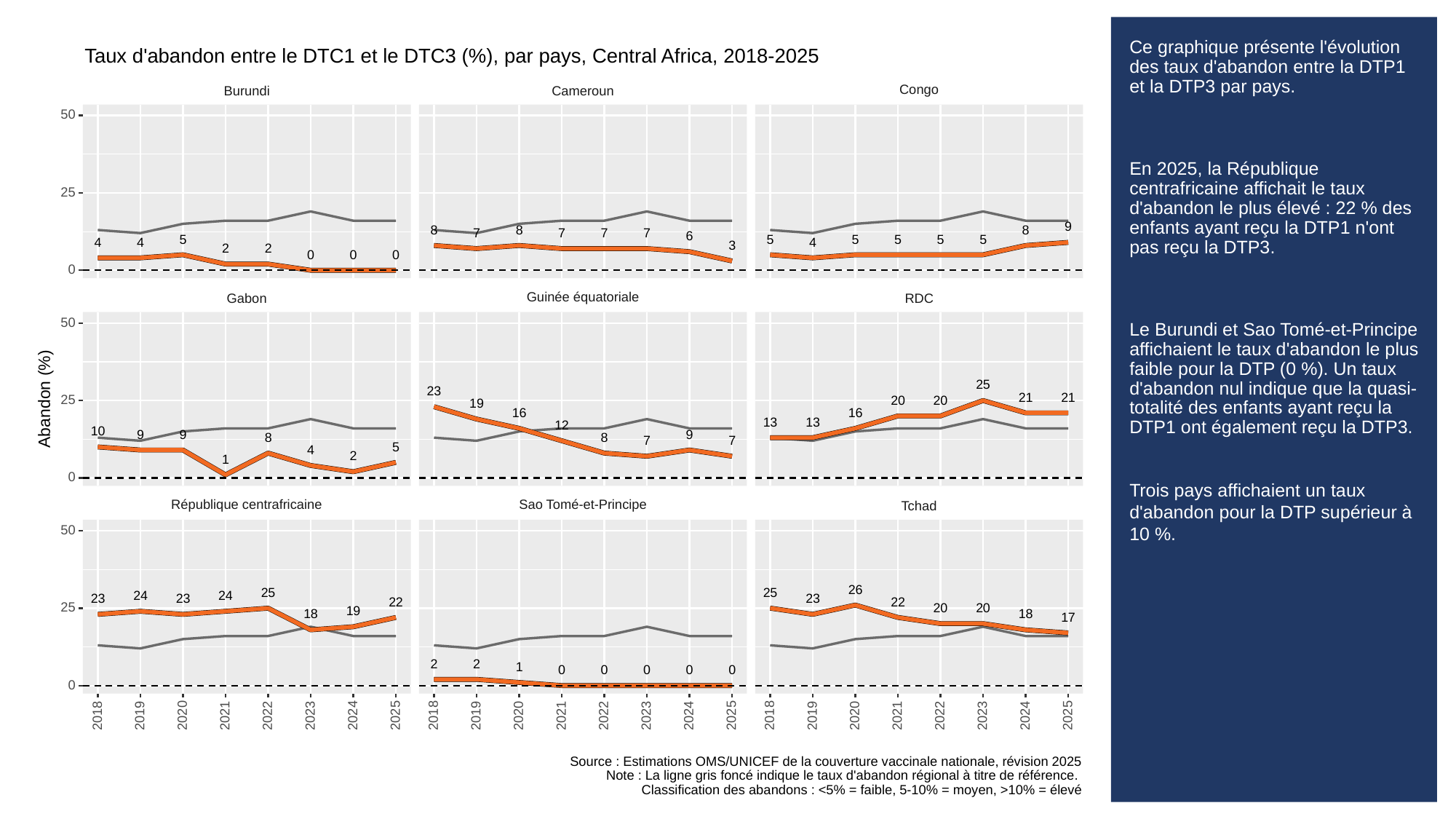

# Ce graphique présente l'évolution des taux d'abandon entre la DTP1 et la DTP3 par pays.

En 2025, la République centrafricaine affichait le taux d'abandon le plus élevé : 22 % des enfants ayant reçu la DTP1 n'ont pas reçu la DTP3.

Le Burundi et Sao Tomé-et-Principe affichaient le taux d'abandon le plus faible pour la DTP (0 %). Un taux d'abandon nul indique que la quasi-totalité des enfants ayant reçu la DTP1 ont également reçu la DTP3.

Trois pays affichaient un taux d'abandon pour la DTP supérieur à 10 %.

Taux d'abandon entre le DTC1 et le DTC3 (%), par pays, Central Africa, 2018-2025
Congo
Cameroun
Burundi

50

25

9
8
8
8
7
7
7
7

6
5
5
5
5
5
5
4
4
4
3

2
2

0
0
0

0

Guinée équatoriale
Gabon
RDC

50

25
23
Abandon (%)
21
21
25
20
20
19

16
16
13
13

12
10
9
9
9
8
8
7
7

5
4

2
1
0

République centrafricaine
Sao Tomé-et-Principe
Tchad

50

26
25
25
24
24
23
23
23
22
22
25
20
20

19

18
18
17

2
2
1
0
0
0
0
0

0

2023
2023
2023
2018
2019
2020
2021
2022
2024
2025
2018
2019
2020
2021
2022
2024
2025
2018
2019
2020
2021
2022
2024
2025
Source : Estimations OMS/UNICEF de la couverture vaccinale nationale, révision 2025
Note : La ligne gris foncé indique le taux d'abandon régional à titre de référence.
Classification des abandons : <5% = faible, 5-10% = moyen, >10% = élevé